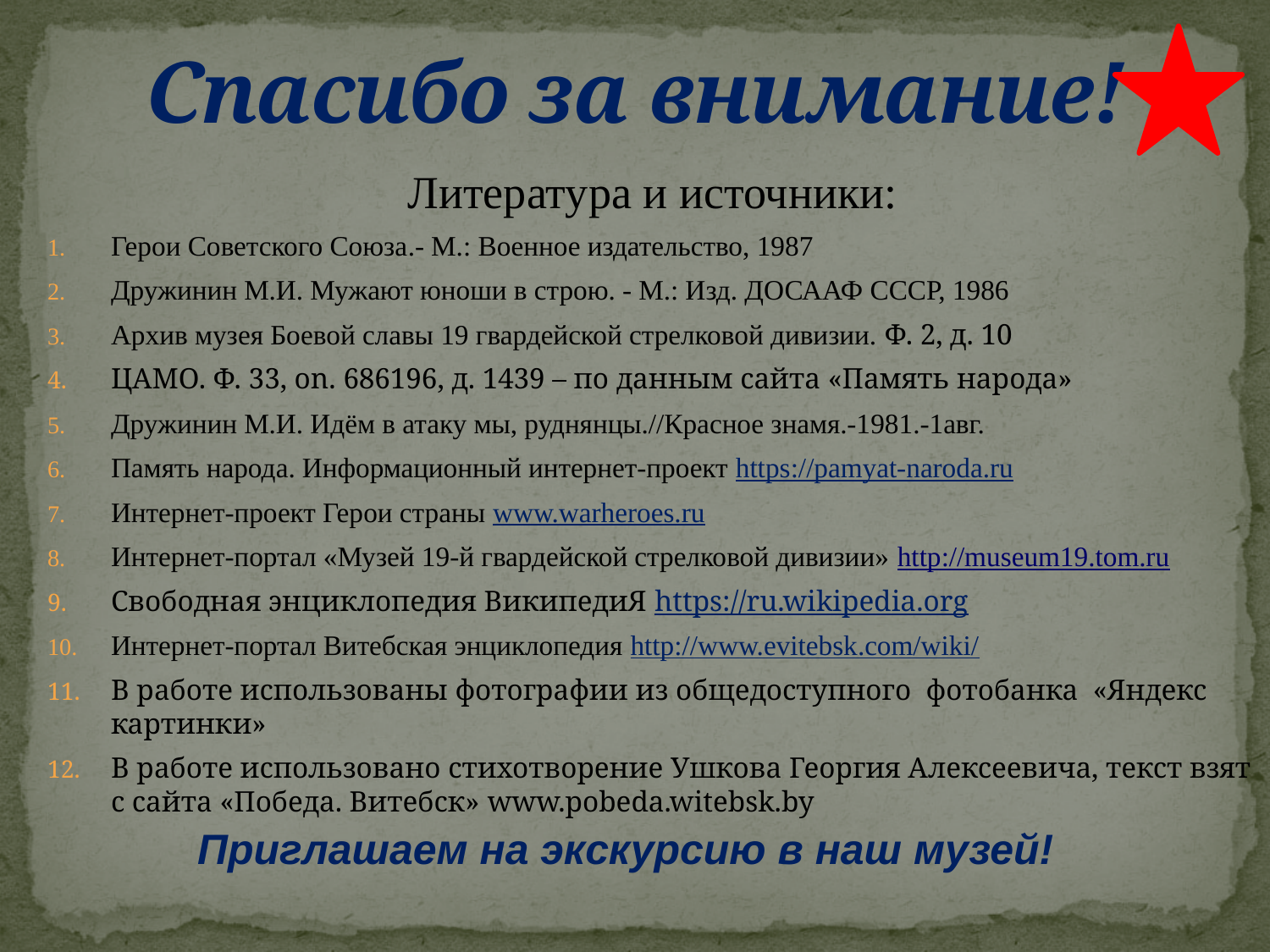

# Спасибо за внимание!

Литература и источники:
Герои Советского Союза.- М.: Военное издательство, 1987
Дружинин М.И. Мужают юноши в строю. - М.: Изд. ДОСААФ СССР, 1986
Архив музея Боевой славы 19 гвардейской стрелковой дивизии. Ф. 2, д. 10
ЦАМО. Ф. 33, on. 686196, д. 1439 – по данным сайта «Память народа»
Дружинин М.И. Идём в атаку мы, руднянцы.//Красное знамя.-1981.-1авг.
Память народа. Информационный интернет-проект https://pamyat-naroda.ru
Интернет-проект Герои страны www.warheroes.ru
Интернет-портал «Музей 19-й гвардейской стрелковой дивизии» http://museum19.tom.ru
Свободная энциклопедия ВикипедиЯ https://ru.wikipedia.org
Интернет-портал Витебская энциклопедия http://www.evitebsk.com/wiki/
В работе использованы фотографии из общедоступного  фотобанка  «Яндекс картинки»
В работе использовано стихотворение Ушкова Георгия Алексеевича, текст взят с сайта «Победа. Витебск» www.pobeda.witebsk.by
Приглашаем на экскурсию в наш музей!